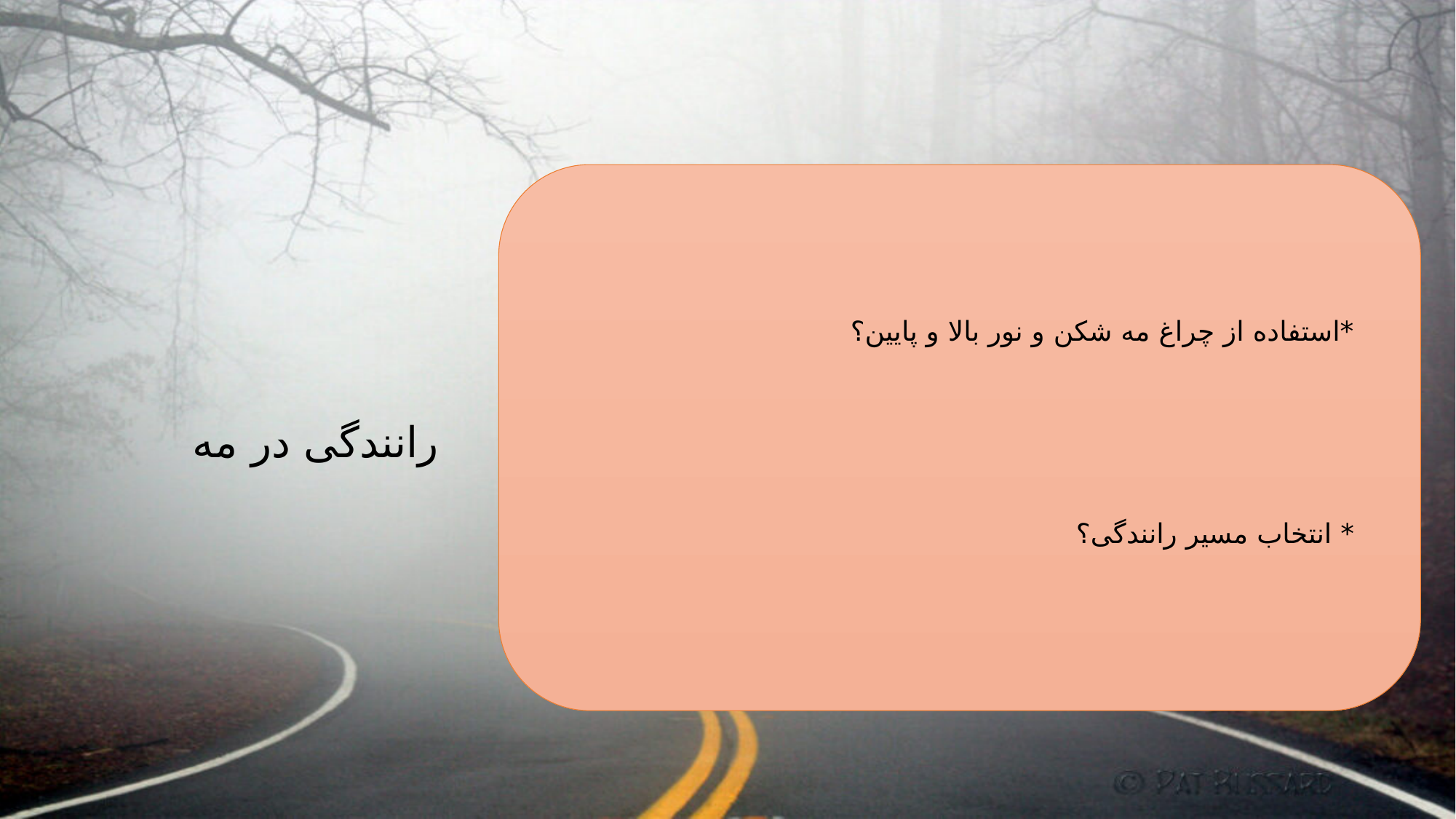

*استفاده از چراغ مه شکن و نور بالا و پایین؟
رانندگی در مه
* انتخاب مسیر رانندگی؟